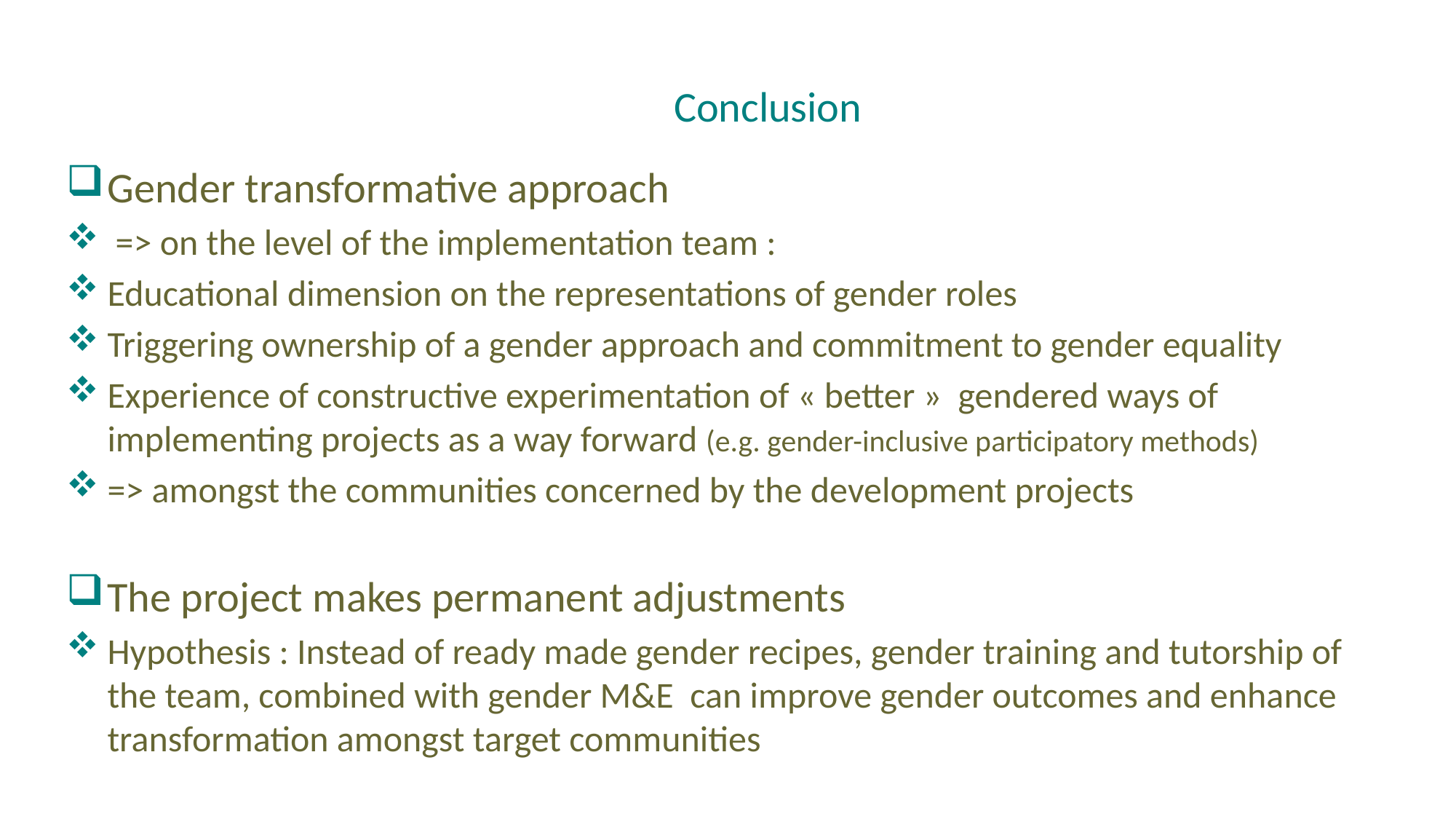

# Conclusion
Gender transformative approach
 => on the level of the implementation team :
Educational dimension on the representations of gender roles
Triggering ownership of a gender approach and commitment to gender equality
Experience of constructive experimentation of « better »  gendered ways of implementing projects as a way forward (e.g. gender-inclusive participatory methods)
=> amongst the communities concerned by the development projects

The project makes permanent adjustments
Hypothesis : Instead of ready made gender recipes, gender training and tutorship of the team, combined with gender M&E  can improve gender outcomes and enhance transformation amongst target communities